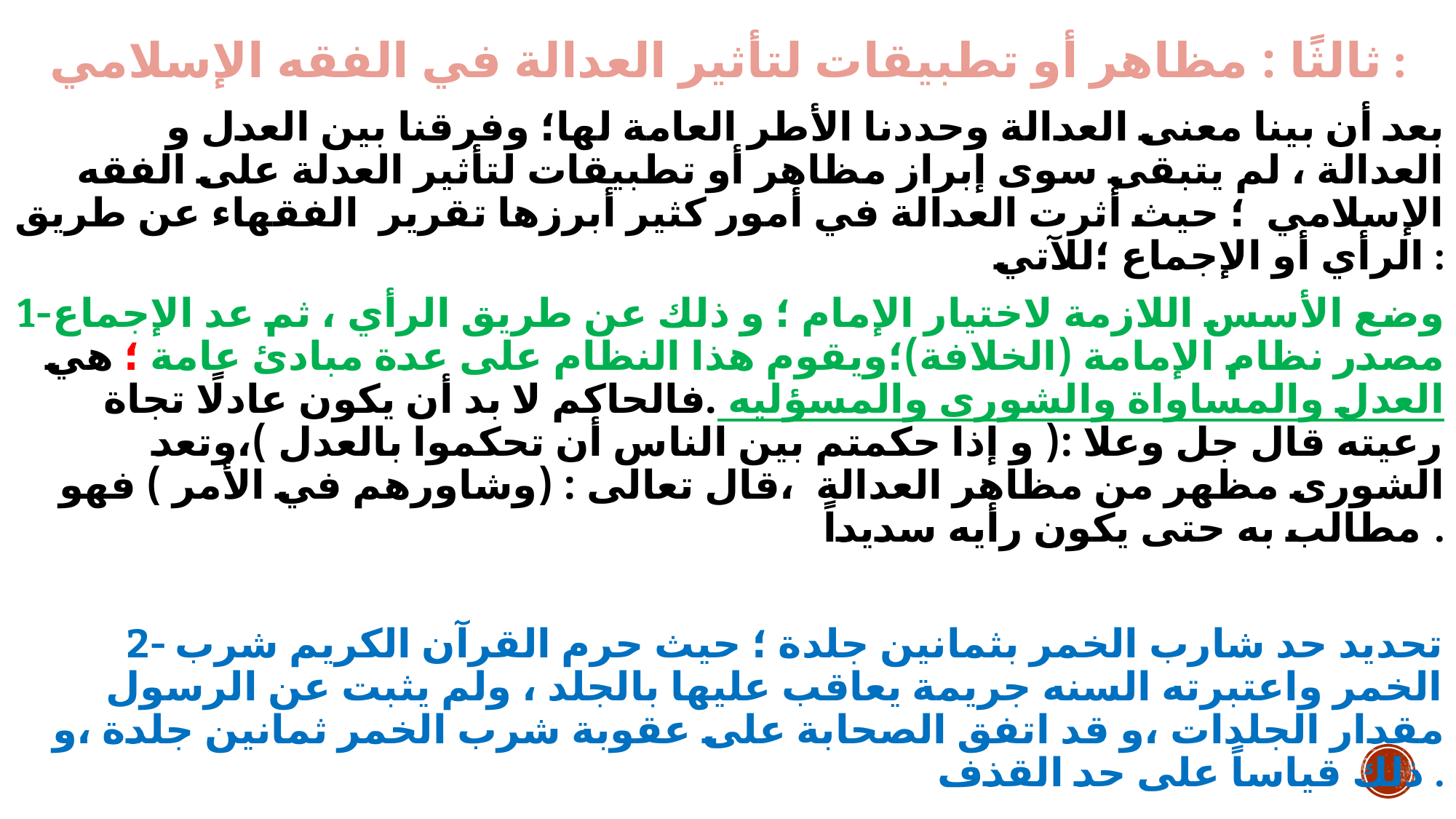

# ثالثًا : مظاهر أو تطبيقات لتأثير العدالة في الفقه الإسلامي :
بعد أن بينا معنى العدالة وحددنا الأطر العامة لها؛ وفرقنا بين العدل و العدالة ، لم يتبقى سوى إبراز مظاهر أو تطبيقات لتأثير العدلة على الفقه الإسلامي  ؛ حيث أثرت العدالة في أمور كثير أبرزها تقرير  الفقهاء عن طريق الرأي أو الإجماع ؛للآتي :
1-وضع الأسس اللازمة لاختيار الإمام ؛ و ذلك عن طريق الرأي ، ثم عد الإجماع مصدر نظام الإمامة (الخلافة)؛ويقوم هذا النظام على عدة مبادئ عامة ؛ هي العدل والمساواة والشورى والمسؤليه .فالحاكم لا بد أن يكون عادلًا تجاة رعيته قال جل وعلا :( و إذا حكمتم بين الناس أن تحكموا بالعدل )،وتعد الشورى مظهر من مظاهر العدالة  ،قال تعالى : (وشاورهم في الأمر ) فهو مطالب به حتى يكون رأيه سديداً .

2- تحديد حد شارب الخمر بثمانين جلدة ؛ حيث حرم القرآن الكريم شرب الخمر واعتبرته السنه جريمة يعاقب عليها بالجلد ، ولم يثبت عن الرسول مقدار الجلدات ،و قد اتفق الصحابة على عقوبة شرب الخمر ثمانين جلدة ،و ذلك قياساً على حد القذف .